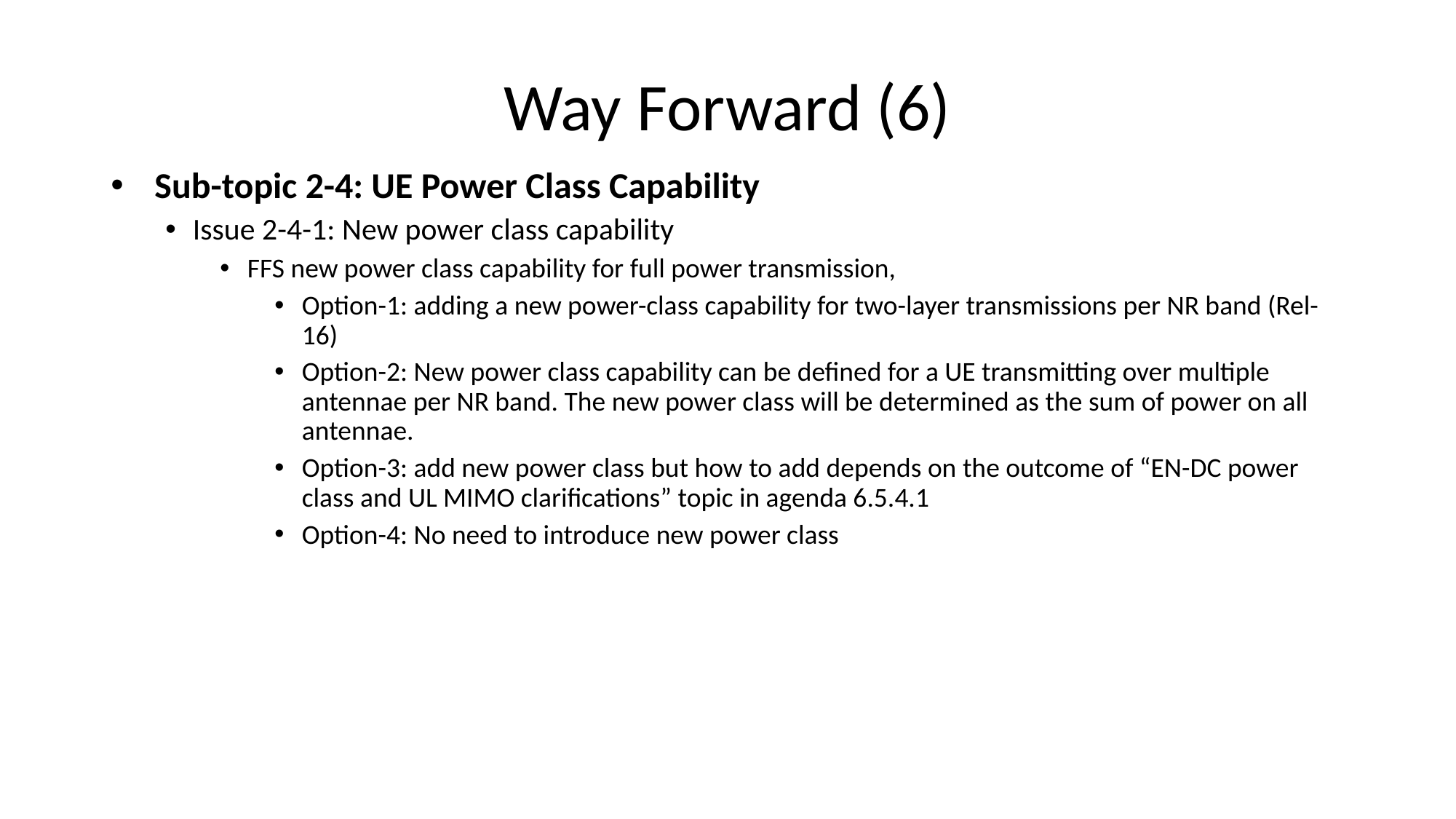

# Way Forward (6)
Sub-topic 2-4: UE Power Class Capability
Issue 2-4-1: New power class capability
FFS new power class capability for full power transmission,
Option-1: adding a new power-class capability for two-layer transmissions per NR band (Rel-16)
Option-2: New power class capability can be defined for a UE transmitting over multiple antennae per NR band. The new power class will be determined as the sum of power on all antennae.
Option-3: add new power class but how to add depends on the outcome of “EN-DC power class and UL MIMO clarifications” topic in agenda 6.5.4.1
Option-4: No need to introduce new power class